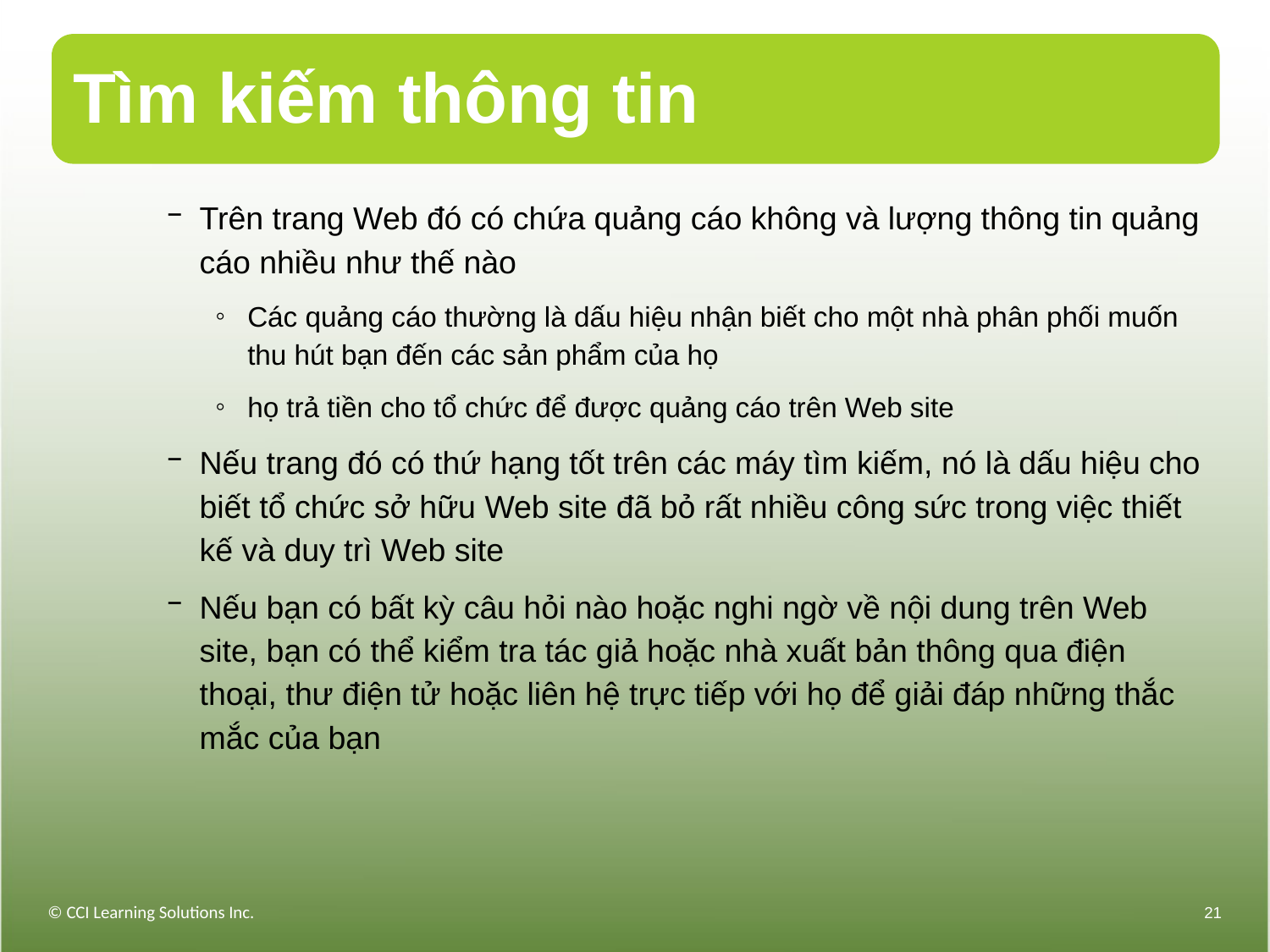

# Tìm kiếm thông tin
Trên trang Web đó có chứa quảng cáo không và lượng thông tin quảng cáo nhiều như thế nào
Các quảng cáo thường là dấu hiệu nhận biết cho một nhà phân phối muốn thu hút bạn đến các sản phẩm của họ
họ trả tiền cho tổ chức để được quảng cáo trên Web site
Nếu trang đó có thứ hạng tốt trên các máy tìm kiếm, nó là dấu hiệu cho biết tổ chức sở hữu Web site đã bỏ rất nhiều công sức trong việc thiết kế và duy trì Web site
Nếu bạn có bất kỳ câu hỏi nào hoặc nghi ngờ về nội dung trên Web site, bạn có thể kiểm tra tác giả hoặc nhà xuất bản thông qua điện thoại, thư điện tử hoặc liên hệ trực tiếp với họ để giải đáp những thắc mắc của bạn
© CCI Learning Solutions Inc.
21